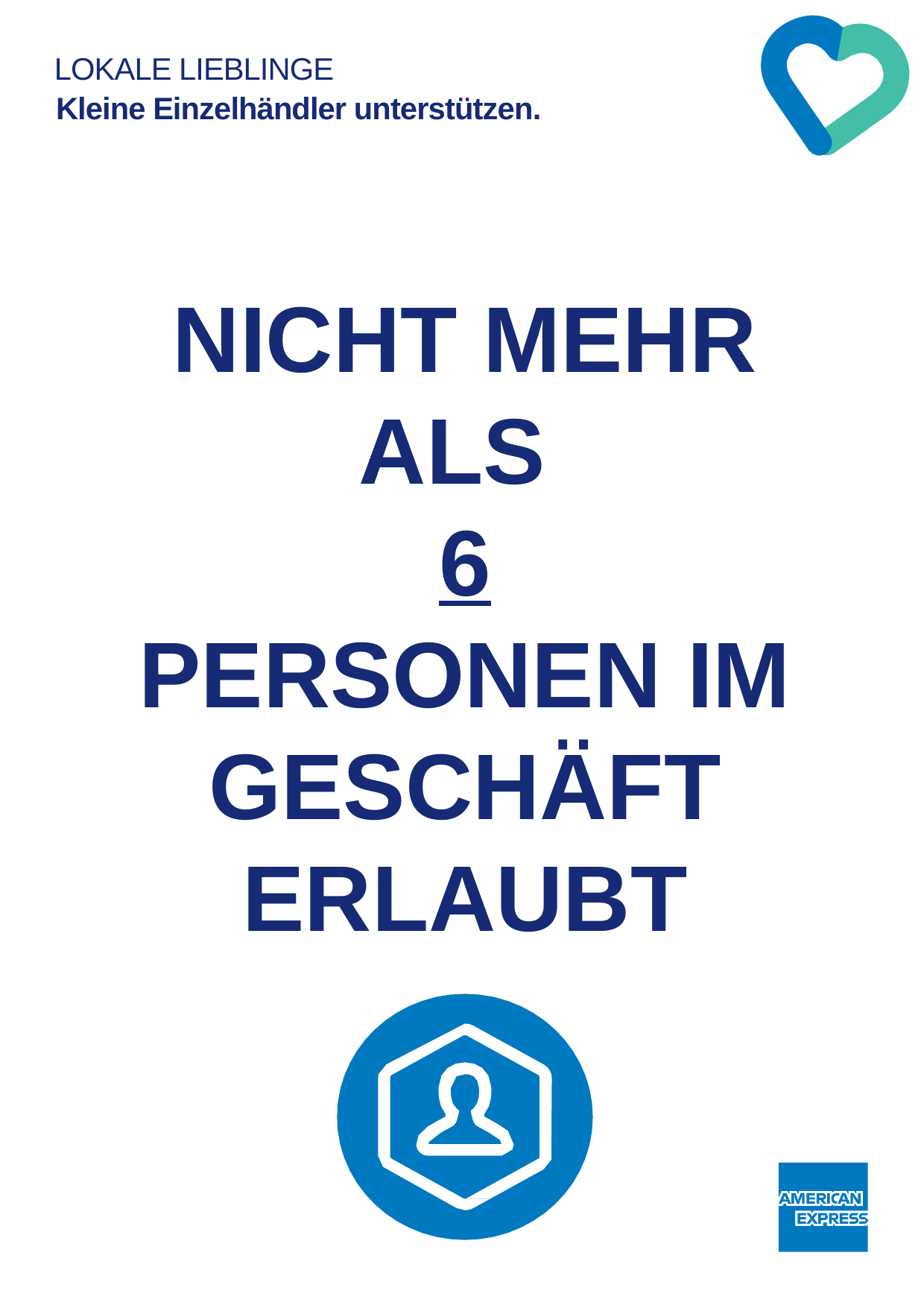

LOKALE LIEBLINGE
Kleine Einzelhändler unterstützen.
NICHT MEHR ALS
6
PERSONEN IM GESCHÄFT ERLAUBT